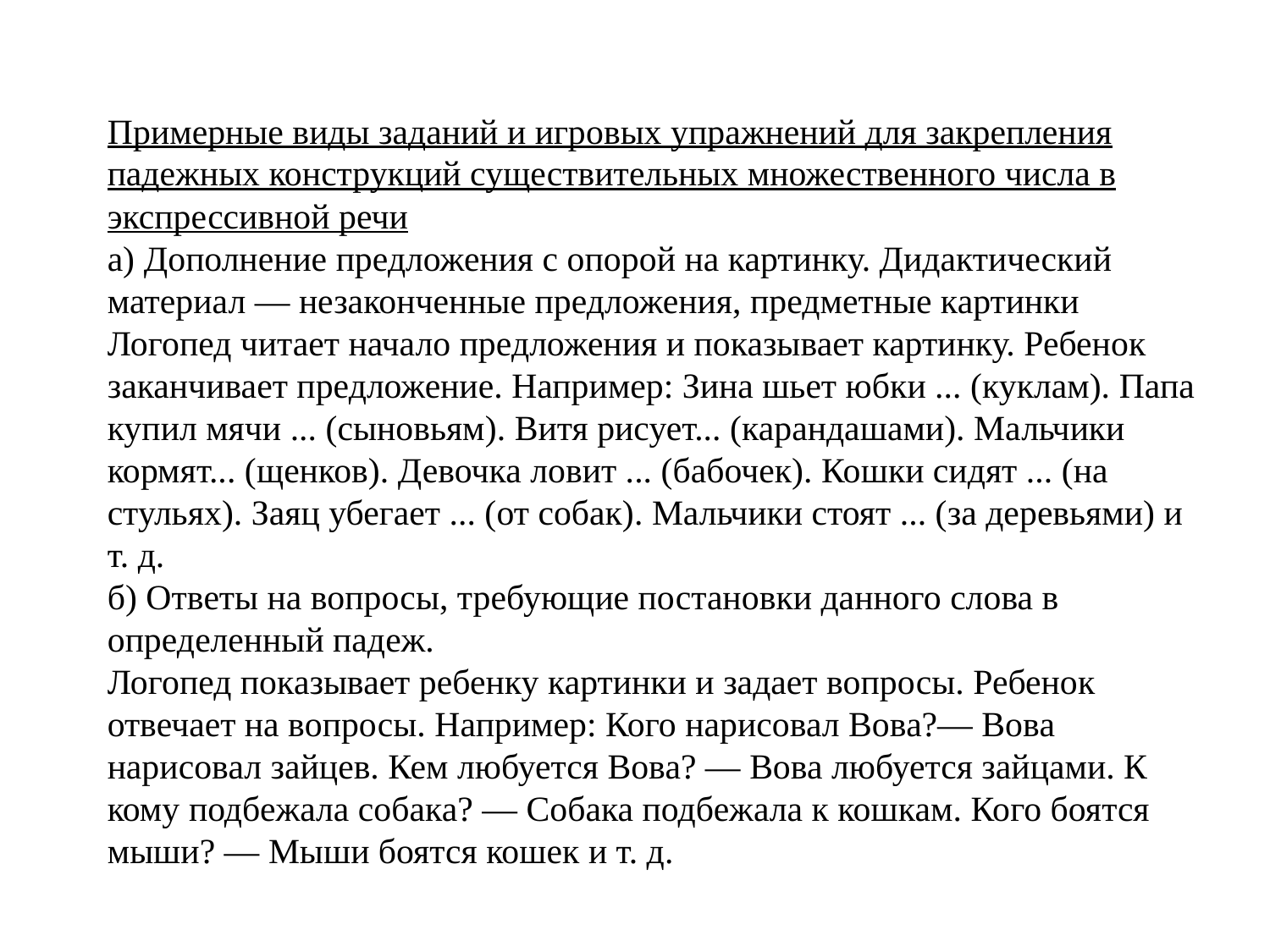

Примерные виды заданий и игровых упражнений для закрепления падежных конструкций существительных множественного числа в экспрессивной речи
а) Дополнение предложения с опорой на картинку. Дидактический материал — незаконченные предложения, предметные картинки Логопед читает начало предложения и показывает картинку. Ребенок заканчивает предложение. Например: Зина шьет юбки ... (куклам). Папа купил мячи ... (сыновьям). Витя рисует... (карандашами). Мальчики кормят... (щенков). Девочка ловит ... (бабочек). Кошки сидят ... (на стульях). Заяц убегает ... (от собак). Мальчики стоят ... (за деревьями) и т. д.
б) Ответы на вопросы, требующие постановки данного слова в определенный падеж.
Логопед показывает ребенку картинки и задает вопросы. Ребенок отвечает на вопросы. Например: Кого нарисовал Вова?— Вова нарисовал зайцев. Кем любуется Вова? — Вова любуется зайцами. К кому подбежала собака? — Собака подбежала к кошкам. Кого боятся мыши? — Мыши боятся кошек и т. д.